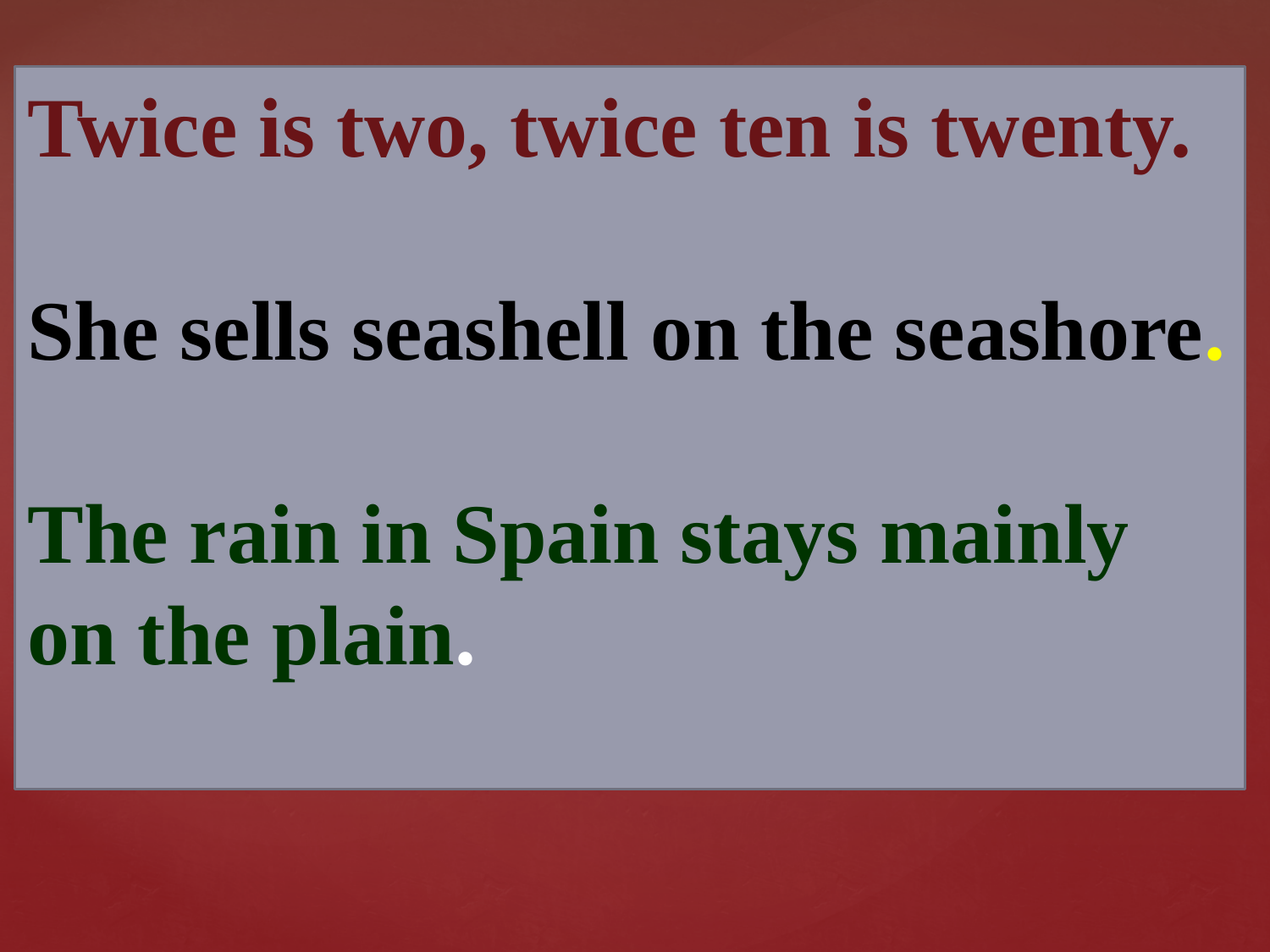

Twice is two, twice ten is twenty.

She sells seashell on the seashore.

The rain in Spain stays mainly on the plain.